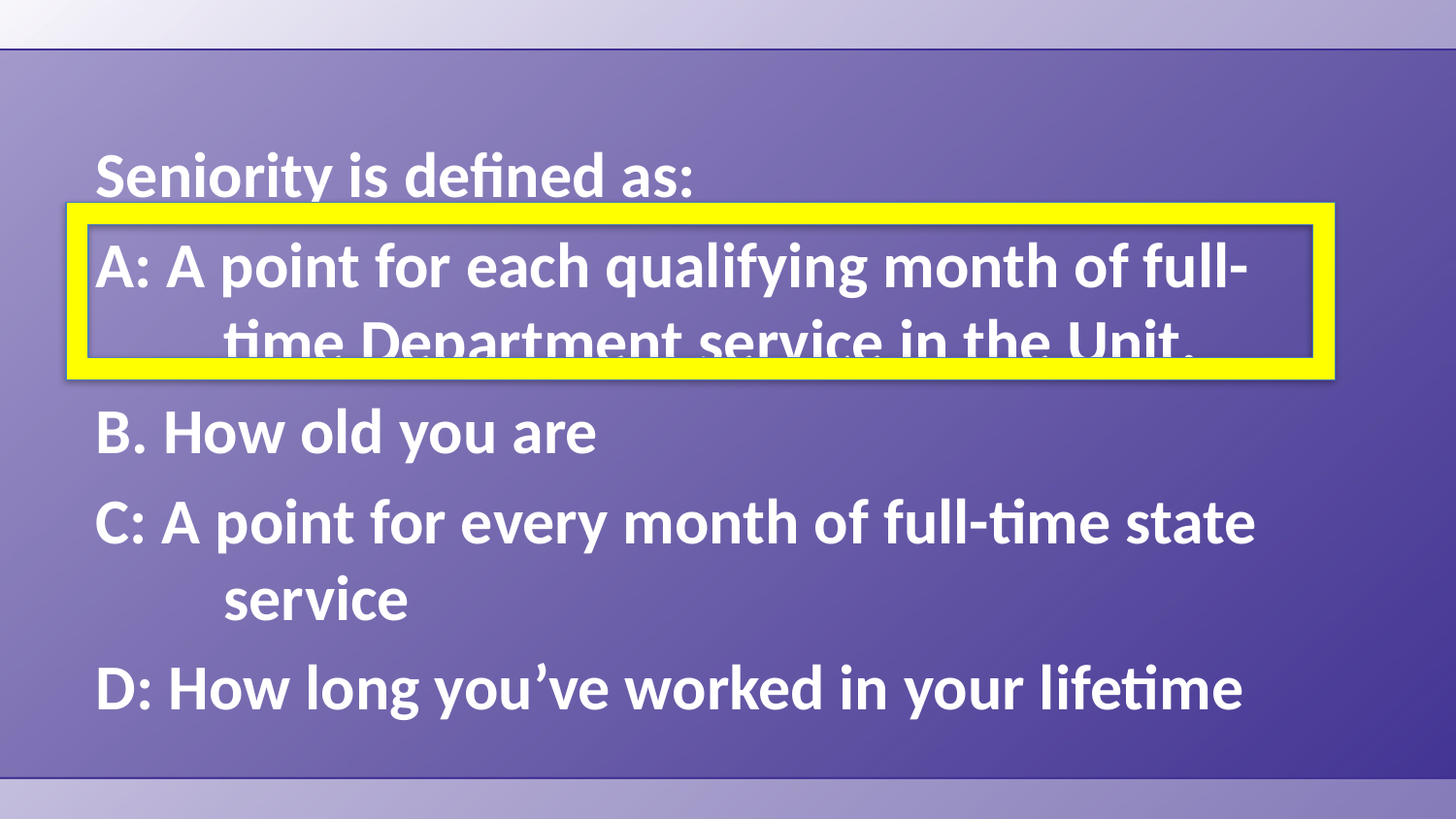

Seniority is defined as:
A: A point for each qualifying month of full-	time Department service in the Unit.
B. How old you are
C: A point for every month of full-time state 	service
D: How long you’ve worked in your lifetime